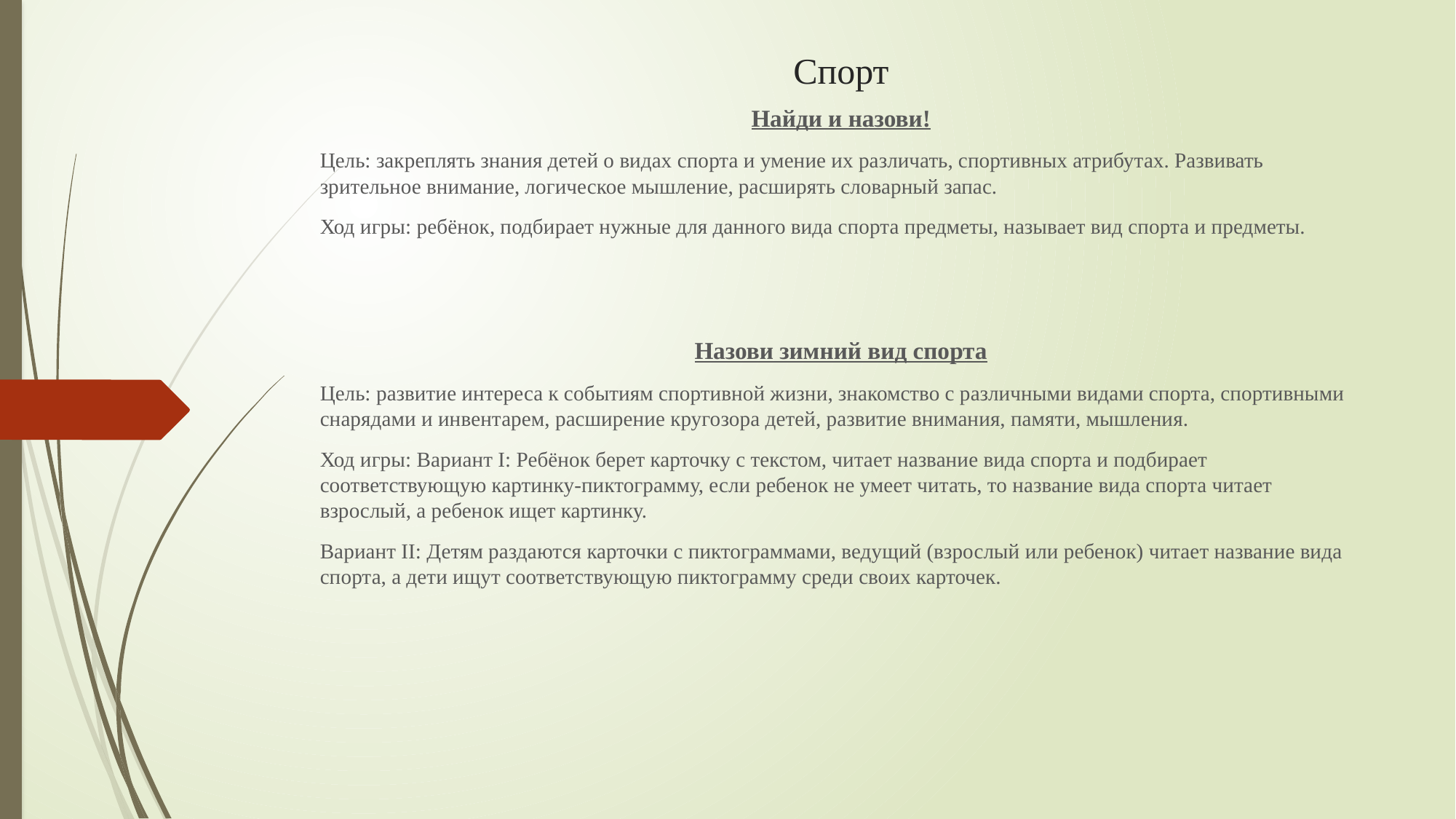

# Спорт
Найди и назови!
Цель: закреплять знания детей о видах спорта и умение их различать, спортивных атрибутах. Развивать зрительное внимание, логическое мышление, расширять словарный запас.
Ход игры: ребёнок, подбирает нужные для данного вида спорта предметы, называет вид спорта и предметы.

Назови зимний вид спорта
Цель: развитие интереса к событиям спортивной жизни, знакомство с различными видами спорта, спортивными снарядами и инвентарем, расширение кругозора детей, развитие внимания, памяти, мышления.
Ход игры: Вариант I: Ребёнок берет карточку с текстом, читает название вида спорта и подбирает соответствующую картинку-пиктограмму, если ребенок не умеет читать, то название вида спорта читает взрослый, а ребенок ищет картинку.
Вариант II: Детям раздаются карточки с пиктограммами, ведущий (взрослый или ребенок) читает название вида спорта, а дети ищут соответствующую пиктограмму среди своих карточек.